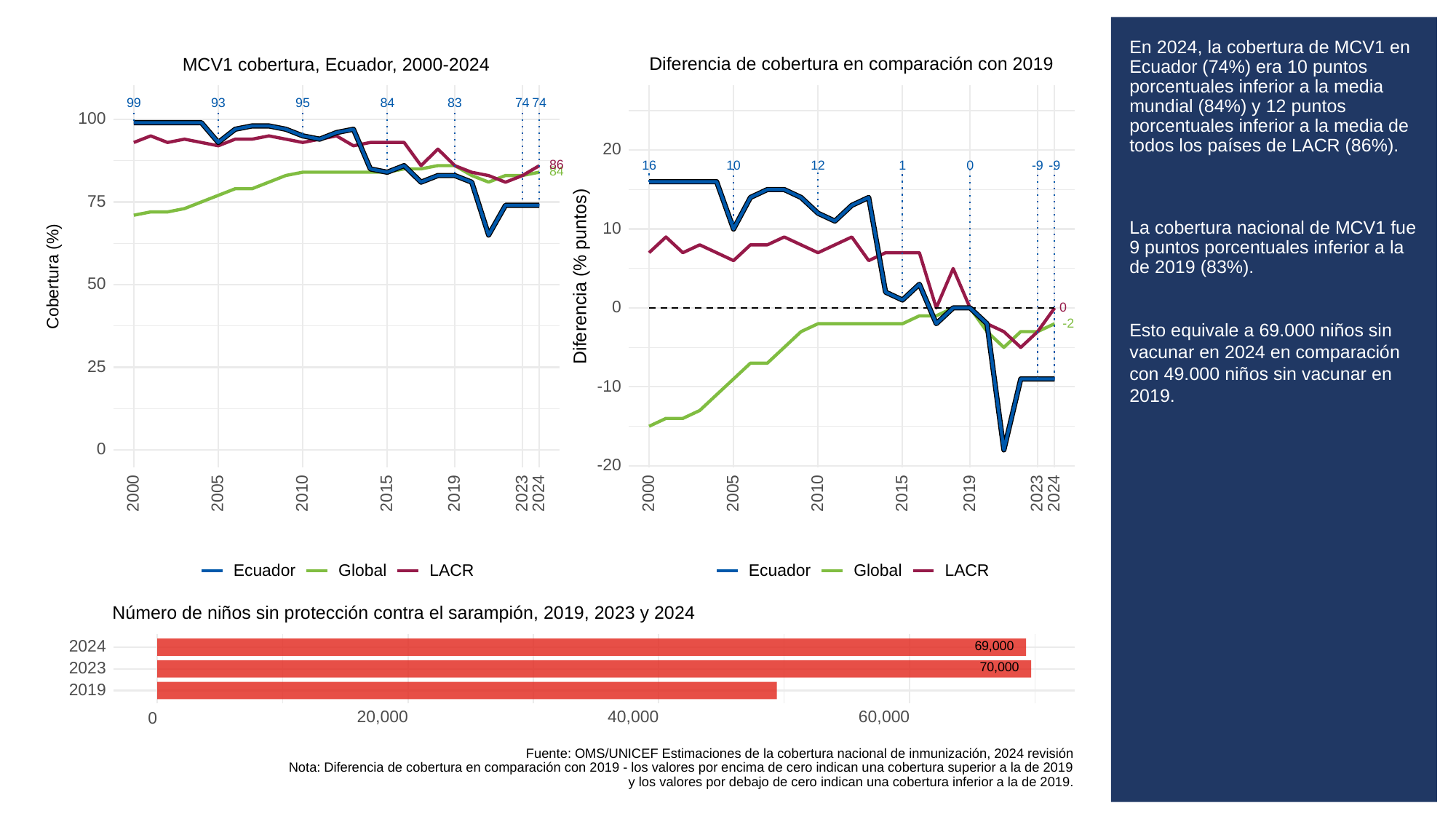

# En 2024, la cobertura de MCV1 en Ecuador (74%) era 10 puntos porcentuales inferior a la media mundial (84%) y 12 puntos porcentuales inferior a la media de todos los países de LACR (86%).

La cobertura nacional de MCV1 fue 9 puntos porcentuales inferior a la de 2019 (83%).

Esto equivale a 69.000 niños sin vacunar en 2024 en comparación con 49.000 niños sin vacunar en 2019.

Diferencia de cobertura en comparación con 2019
MCV1 cobertura, Ecuador, 2000-2024

93
83
99
95
84
74
74

100

20

86
16
10
0
-9
-9
12
1

84

75

10

Diferencia (% puntos)

Cobertura (%)
50

0
0

-2

25

-10

0

-20

2023
2023
2000
2005
2010
2015
2019
2024
2000
2005
2010
2015
2019
2024
Global
LACR
Global
LACR
Ecuador
Ecuador

Número de niños sin protección contra el sarampión, 2019, 2023 y 2024

69,000
2024

70,000
2023

2019

20,000
40,000
60,000
0
Fuente: OMS/UNICEF Estimaciones de la cobertura nacional de inmunización, 2024 revisión
Nota: Diferencia de cobertura en comparación con 2019 - los valores por encima de cero indican una cobertura superior a la de 2019
y los valores por debajo de cero indican una cobertura inferior a la de 2019.